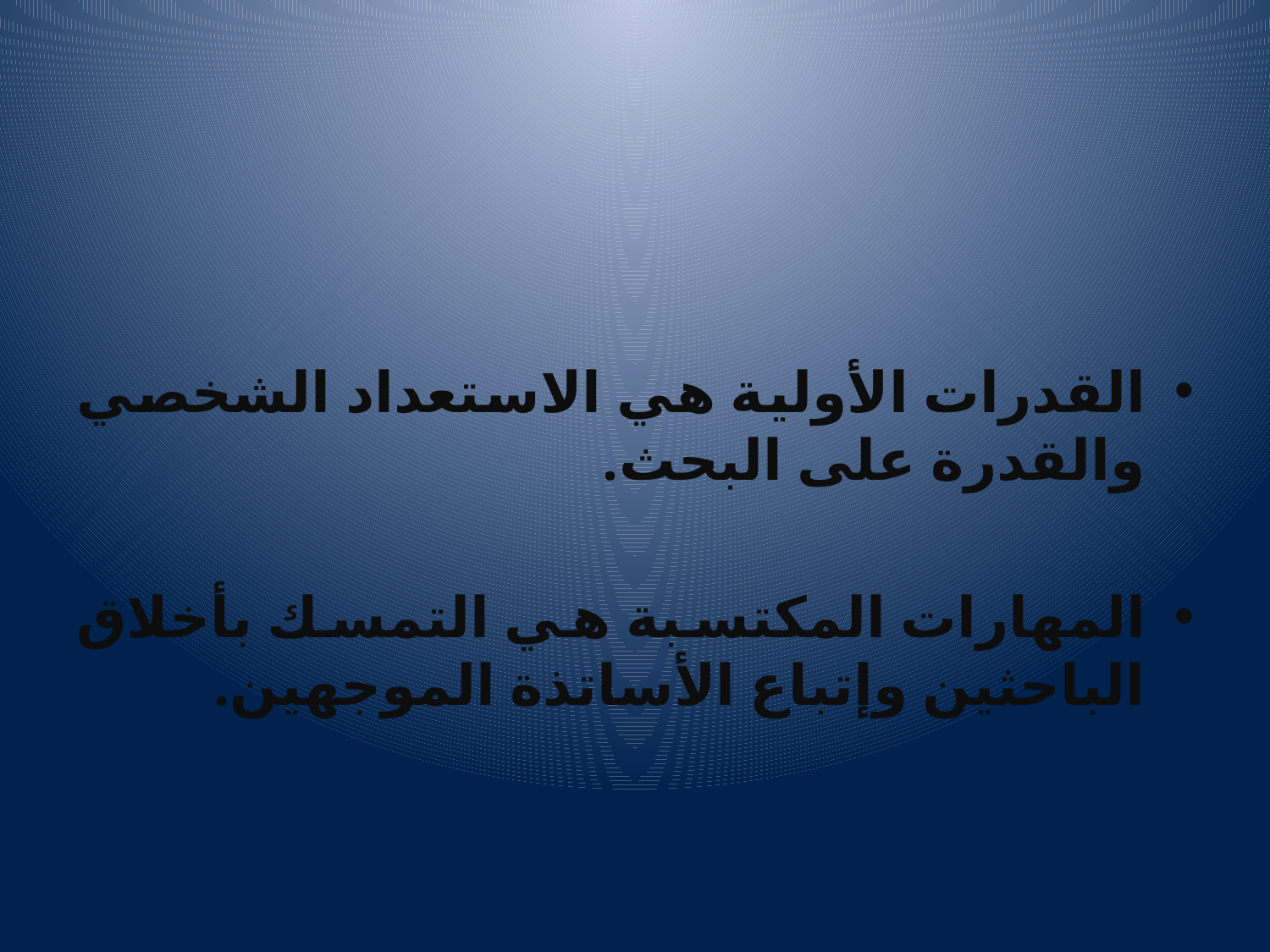

#
القدرات الأولية هي الاستعداد الشخصي والقدرة على البحث.

المهارات المكتسبة هي التمسك بأخلاق الباحثين وإتباع الأساتذة الموجهين.